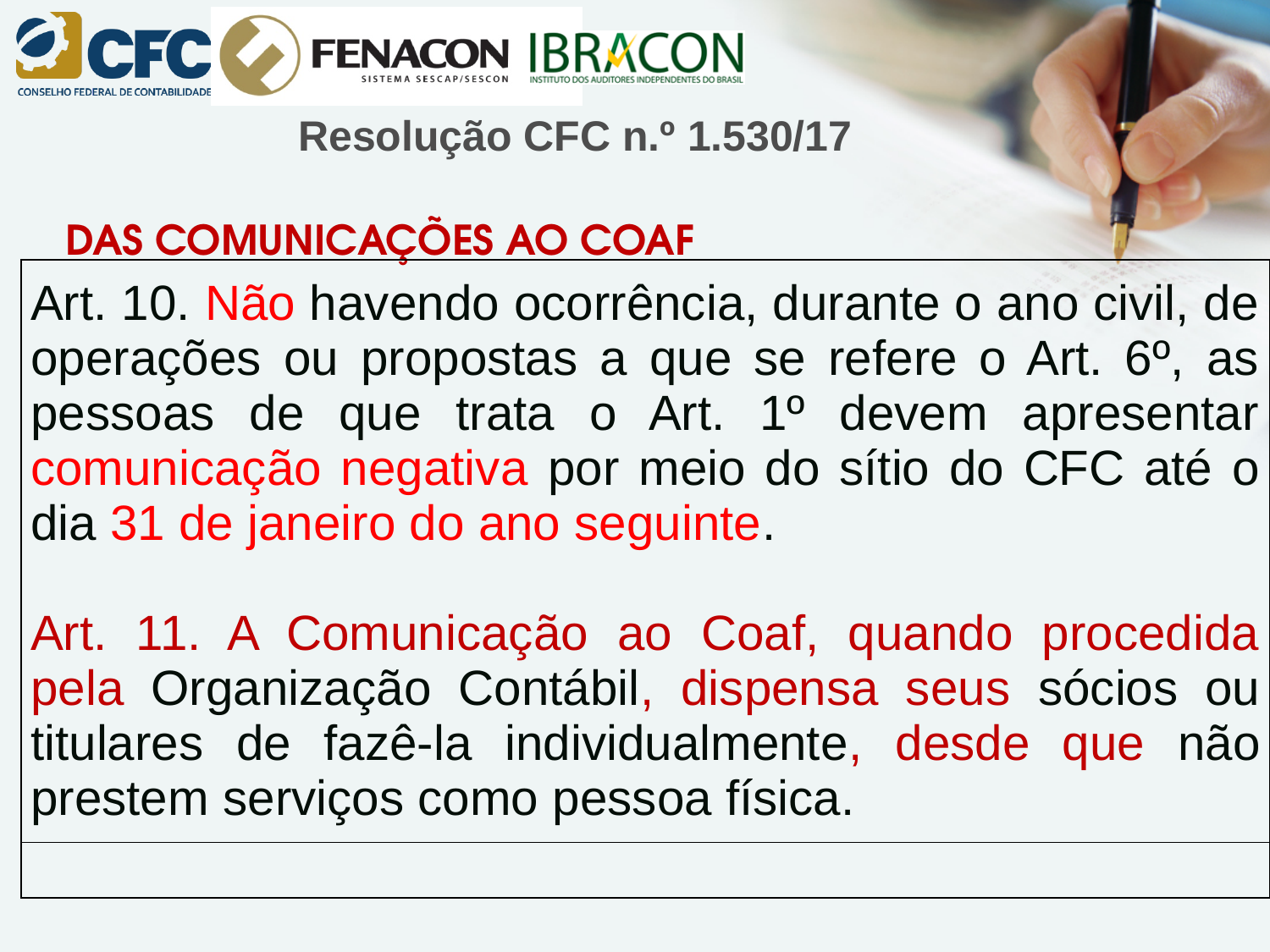

# Resolução CFC n.º 1.530/17

DAS COMUNICAÇÕES AO COAF
| Art. 10. Não havendo ocorrência, durante o ano civil, de operações ou propostas a que se refere o Art. 6º, as pessoas de que trata o Art. 1º devem apresentar comunicação negativa por meio do sítio do CFC até o dia 31 de janeiro do ano seguinte.   Art. 11. A Comunicação ao Coaf, quando procedida pela Organização Contábil, dispensa seus sócios ou titulares de fazê-la individualmente, desde que não prestem serviços como pessoa física. |
| --- |
|  |